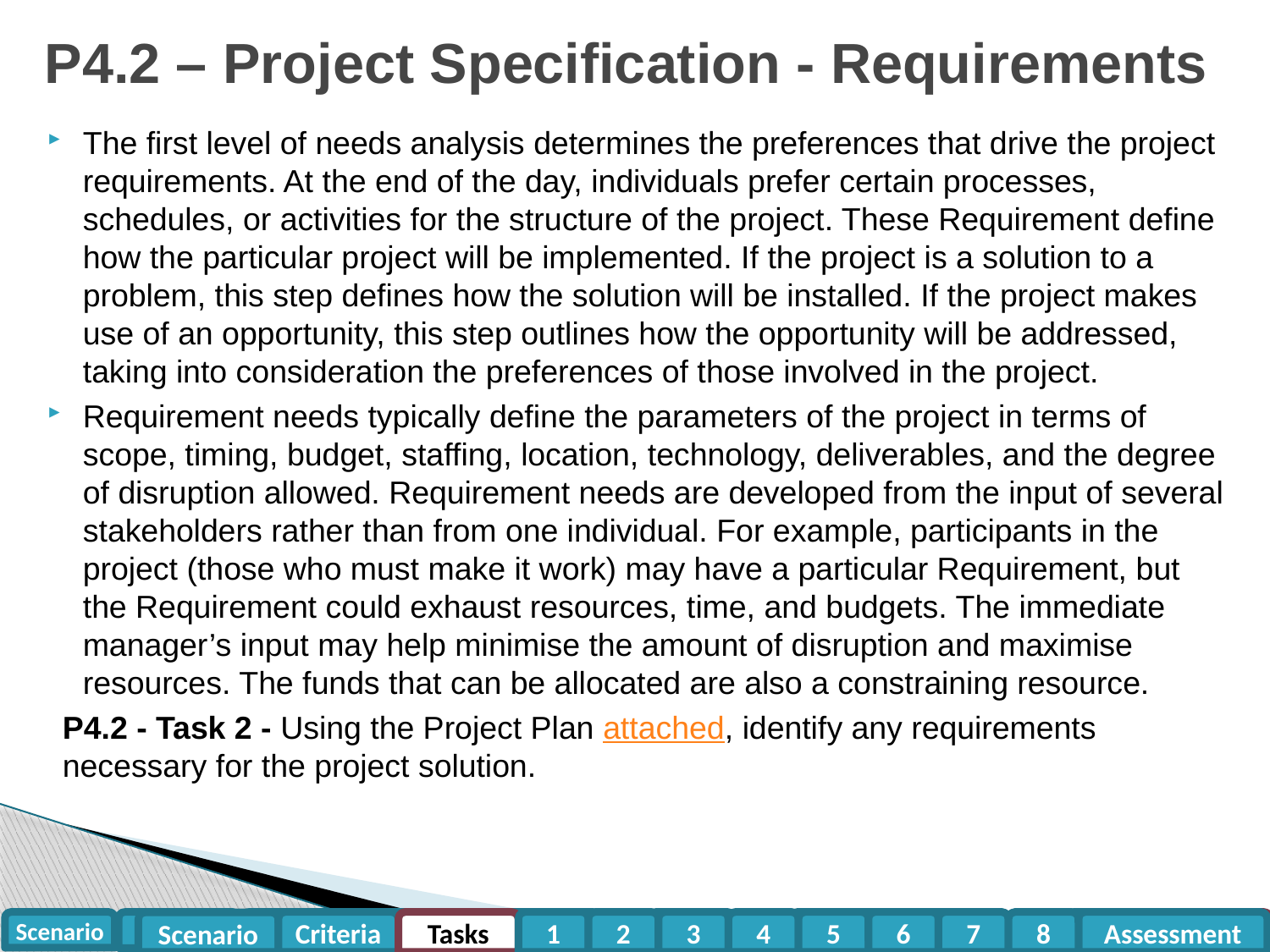

# P4.2 – Project Specification - Requirements
The first level of needs analysis determines the preferences that drive the project requirements. At the end of the day, individuals prefer certain processes, schedules, or activities for the structure of the project. These Requirement define how the particular project will be implemented. If the project is a solution to a problem, this step defines how the solution will be installed. If the project makes use of an opportunity, this step outlines how the opportunity will be addressed, taking into consideration the preferences of those involved in the project.
Requirement needs typically define the parameters of the project in terms of scope, timing, budget, staffing, location, technology, deliverables, and the degree of disruption allowed. Requirement needs are developed from the input of several stakeholders rather than from one individual. For example, participants in the project (those who must make it work) may have a particular Requirement, but the Requirement could exhaust resources, time, and budgets. The immediate manager’s input may help minimise the amount of disruption and maximise resources. The funds that can be allocated are also a constraining resource.
P4.2 - Task 2 - Using the Project Plan attached, identify any requirements necessary for the project solution.
Criteria
Tasks
1
2
3
4
5
6
7
8
Assessment
Scenario